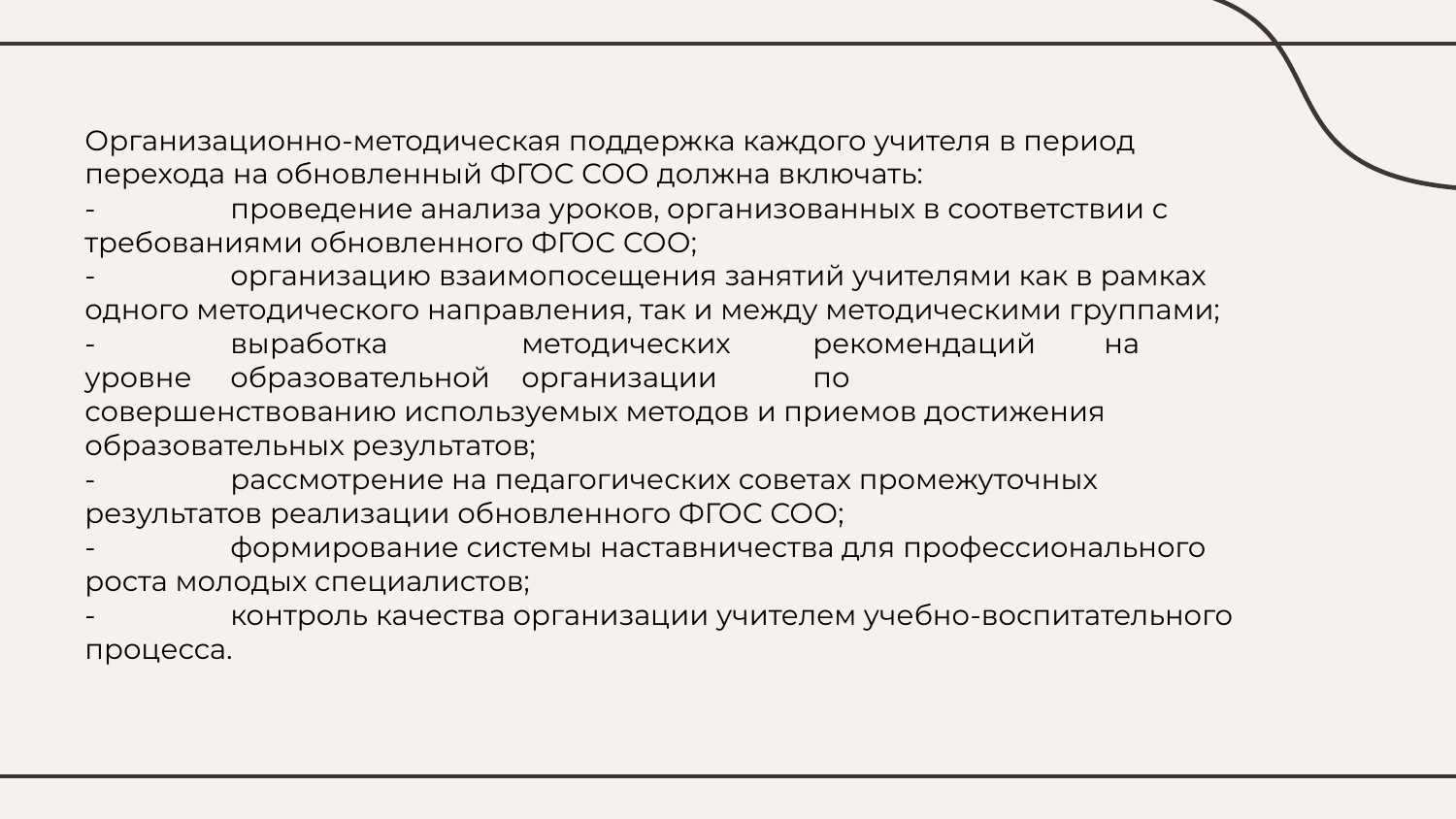

#
Организационно-методическая поддержка каждого учителя в период перехода на обновленный ФГОС СОО должна включать:
-	проведение анализа уроков, организованных в соответствии с требованиями обновленного ФГОС СОО;
-	организацию взаимопосещения занятий учителями как в рамках одного методического направления, так и между методическими группами;
-	выработка	методических	рекомендаций	на	уровне	образовательной	организации	по	совершенствованию используемых методов и приемов достижения образовательных результатов;
-	рассмотрение на педагогических советах промежуточных результатов реализации обновленного ФГОС СОО;
-	формирование системы наставничества для профессионального роста молодых специалистов;
-	контроль качества организации учителем учебно-воспитательного процесса.